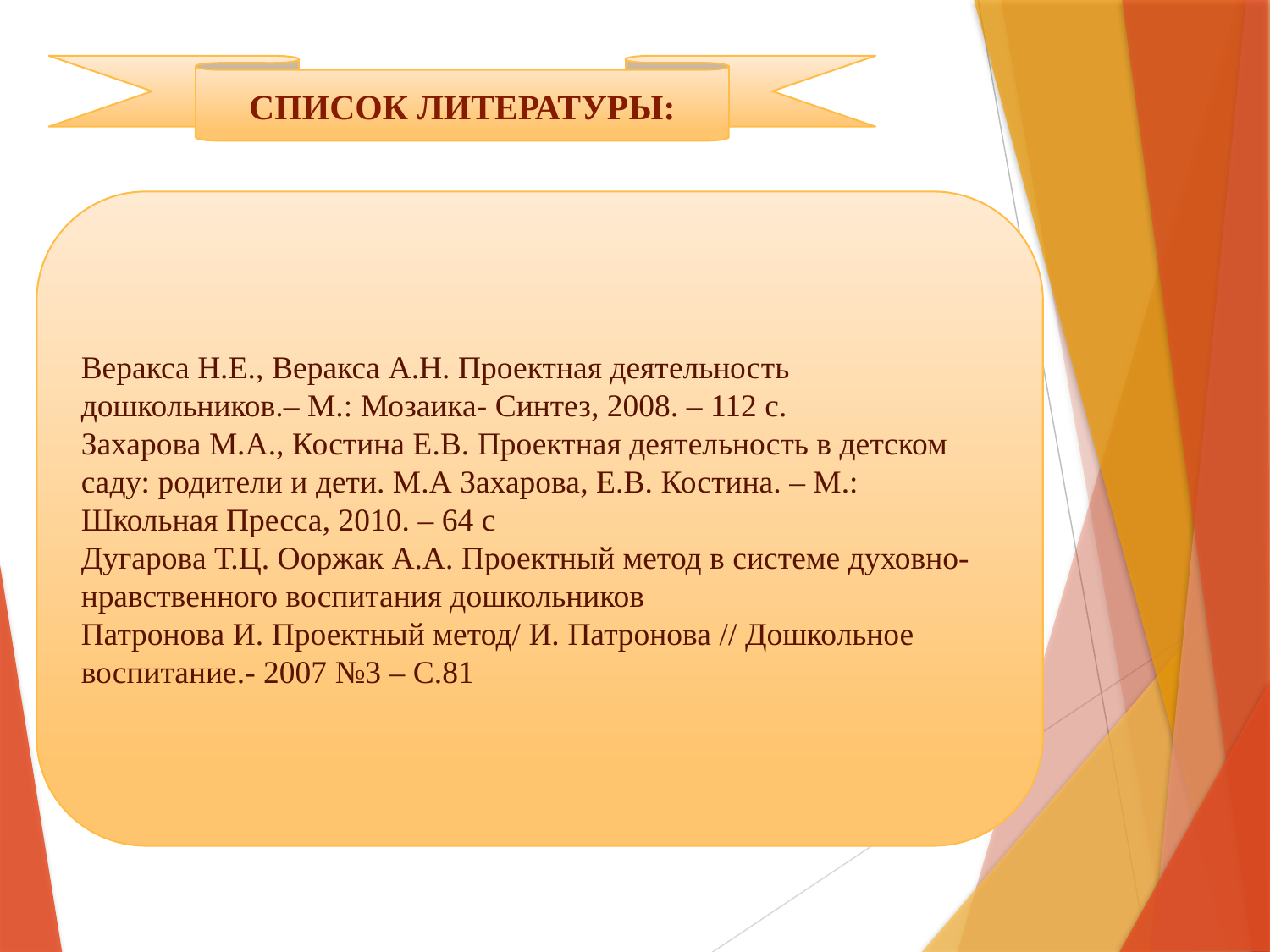

СПИСОК ЛИТЕРАТУРЫ:
Веракса Н.Е., Веракса А.Н. Проектная деятельность дошкольников.– М.: Мозаика- Синтез, 2008. – 112 с.
Захарова М.А., Костина Е.В. Проектная деятельность в детском саду: родители и дети. М.А Захарова, Е.В. Костина. – М.: Школьная Пресса, 2010. – 64 с
Дугарова Т.Ц. Ооржак А.А. Проектный метод в системе духовно-нравственного воспитания дошкольников
Патронова И. Проектный метод/ И. Патронова // Дошкольное воспитание.- 2007 №3 – С.81